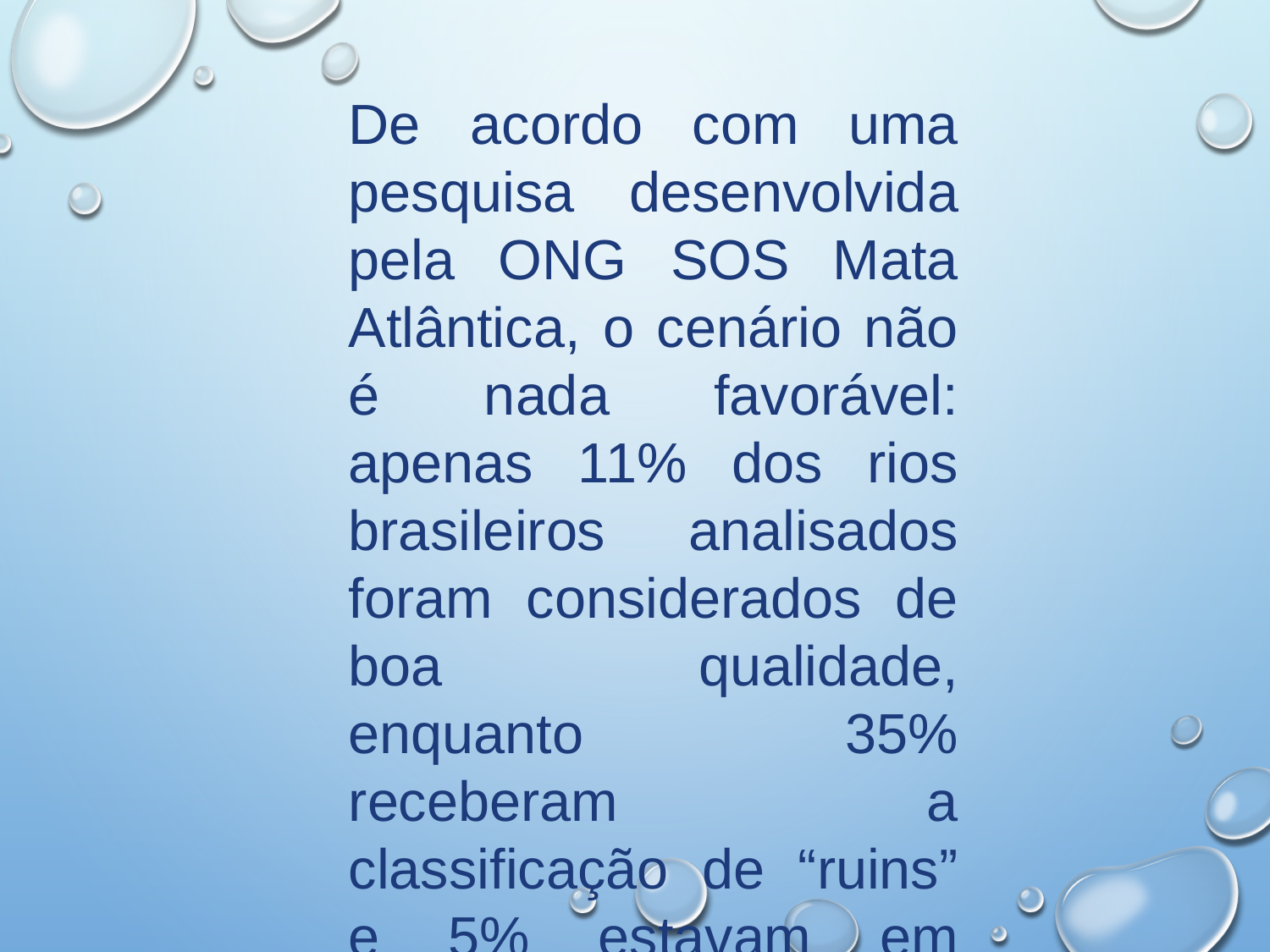

De acordo com uma pesquisa desenvolvida pela ONG SOS Mata Atlântica, o cenário não é nada favorável: apenas 11% dos rios brasileiros analisados foram considerados de boa qualidade, enquanto 35% receberam a classificação de “ruins” e 5% estavam em situação crítica. O restante, 49%, é considerado pela organização como regular.